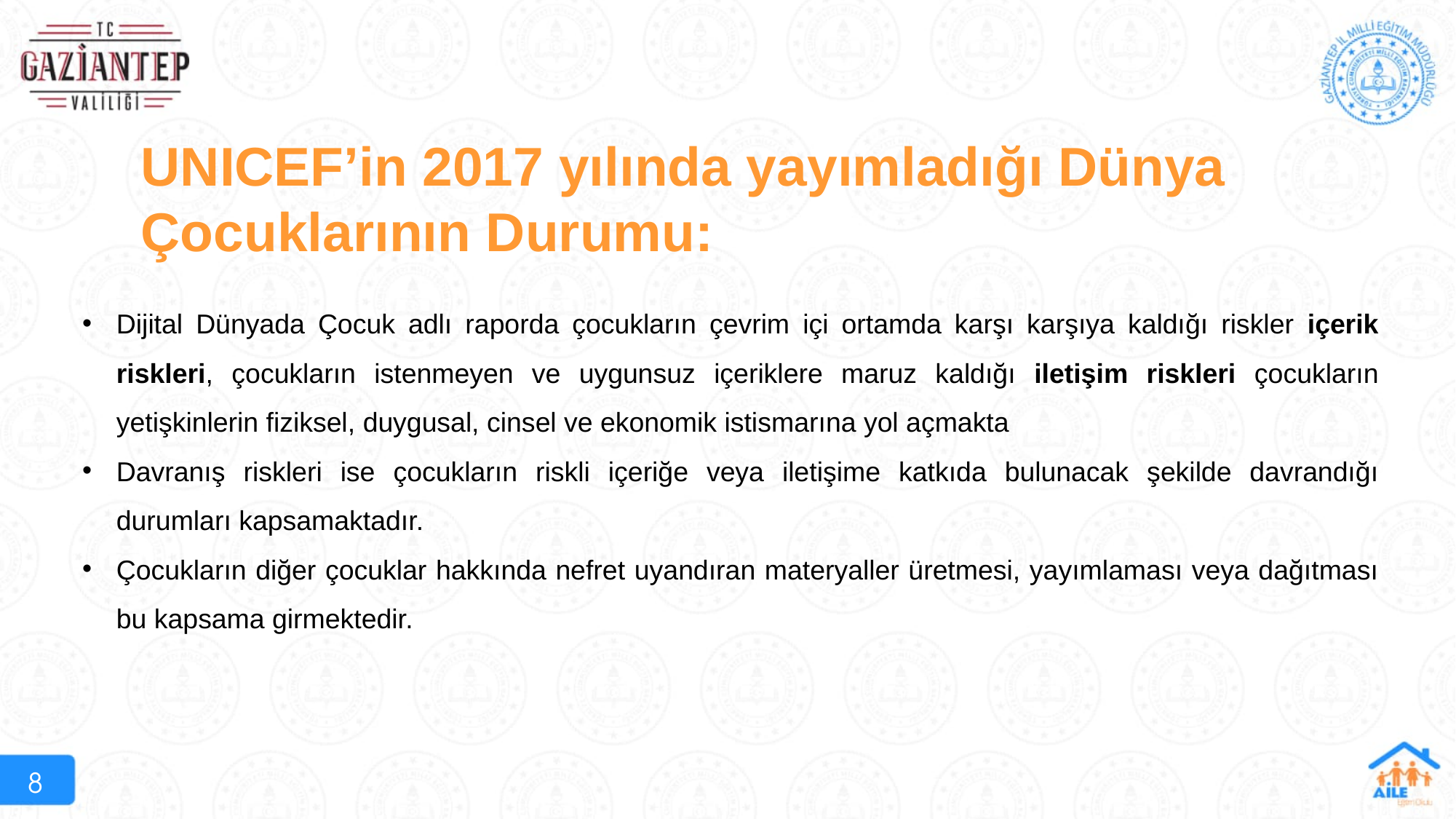

UNICEF’in 2017 yılında yayımladığı Dünya Çocuklarının Durumu:
Dijital Dünyada Çocuk adlı raporda çocukların çevrim içi ortamda karşı karşıya kaldığı riskler içerik riskleri, çocukların istenmeyen ve uygunsuz içeriklere maruz kaldığı iletişim riskleri çocukların yetişkinlerin fiziksel, duygusal, cinsel ve ekonomik istismarına yol açmakta
Davranış riskleri ise çocukların riskli içeriğe veya iletişime katkıda bulunacak şekilde davrandığı durumları kapsamaktadır.
Çocukların diğer çocuklar hakkında nefret uyandıran materyaller üretmesi, yayımlaması veya dağıtması bu kapsama girmektedir.
8